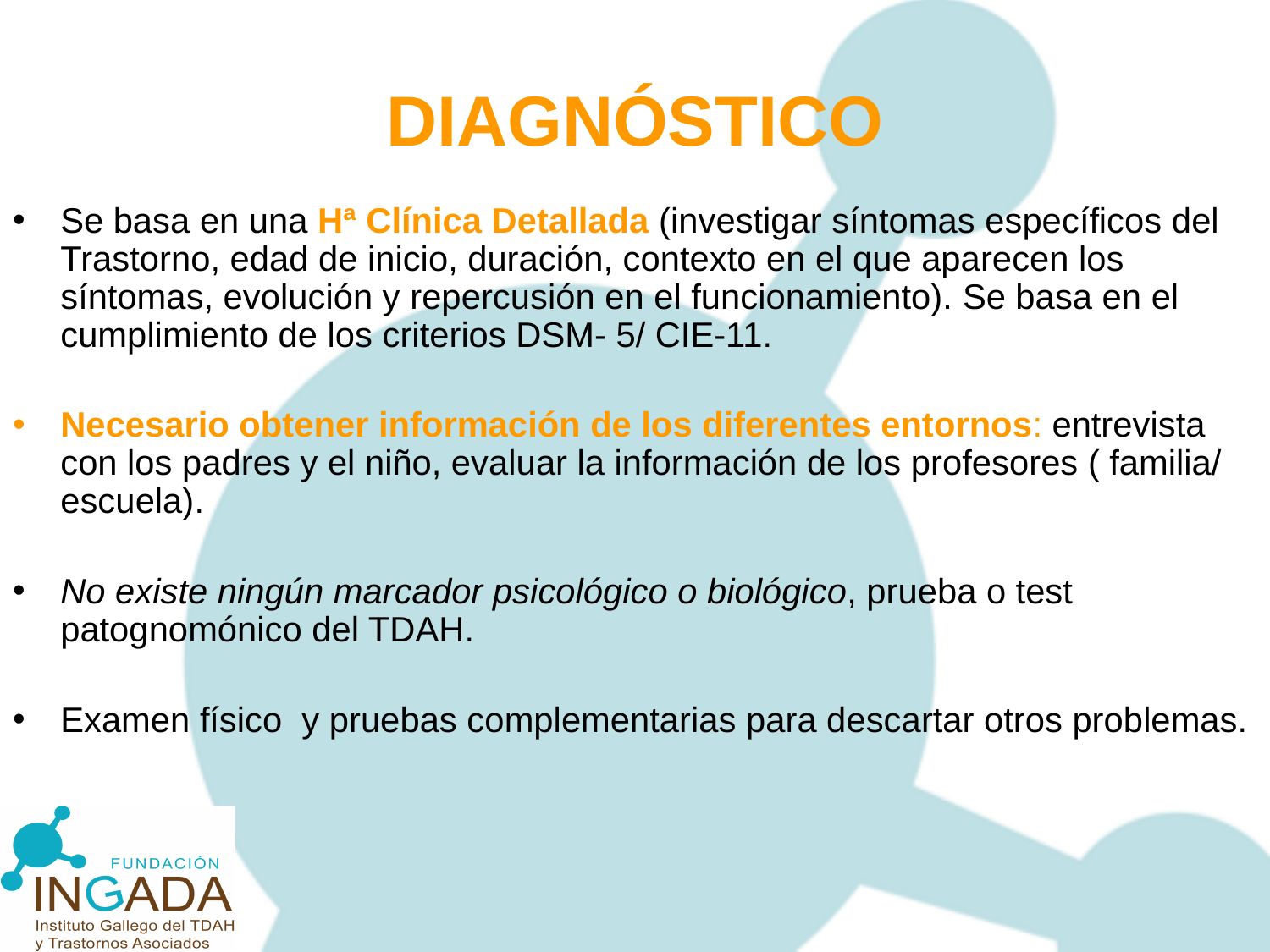

# DIAGNÓSTICO
Se basa en una Hª Clínica Detallada (investigar síntomas específicos del Trastorno, edad de inicio, duración, contexto en el que aparecen los síntomas, evolución y repercusión en el funcionamiento). Se basa en el cumplimiento de los criterios DSM- 5/ CIE-11.

Necesario obtener información de los diferentes entornos: entrevista con los padres y el niño, evaluar la información de los profesores ( familia/ escuela).

No existe ningún marcador psicológico o biológico, prueba o test patognomónico del TDAH.

Examen físico  y pruebas complementarias para descartar otros problemas.